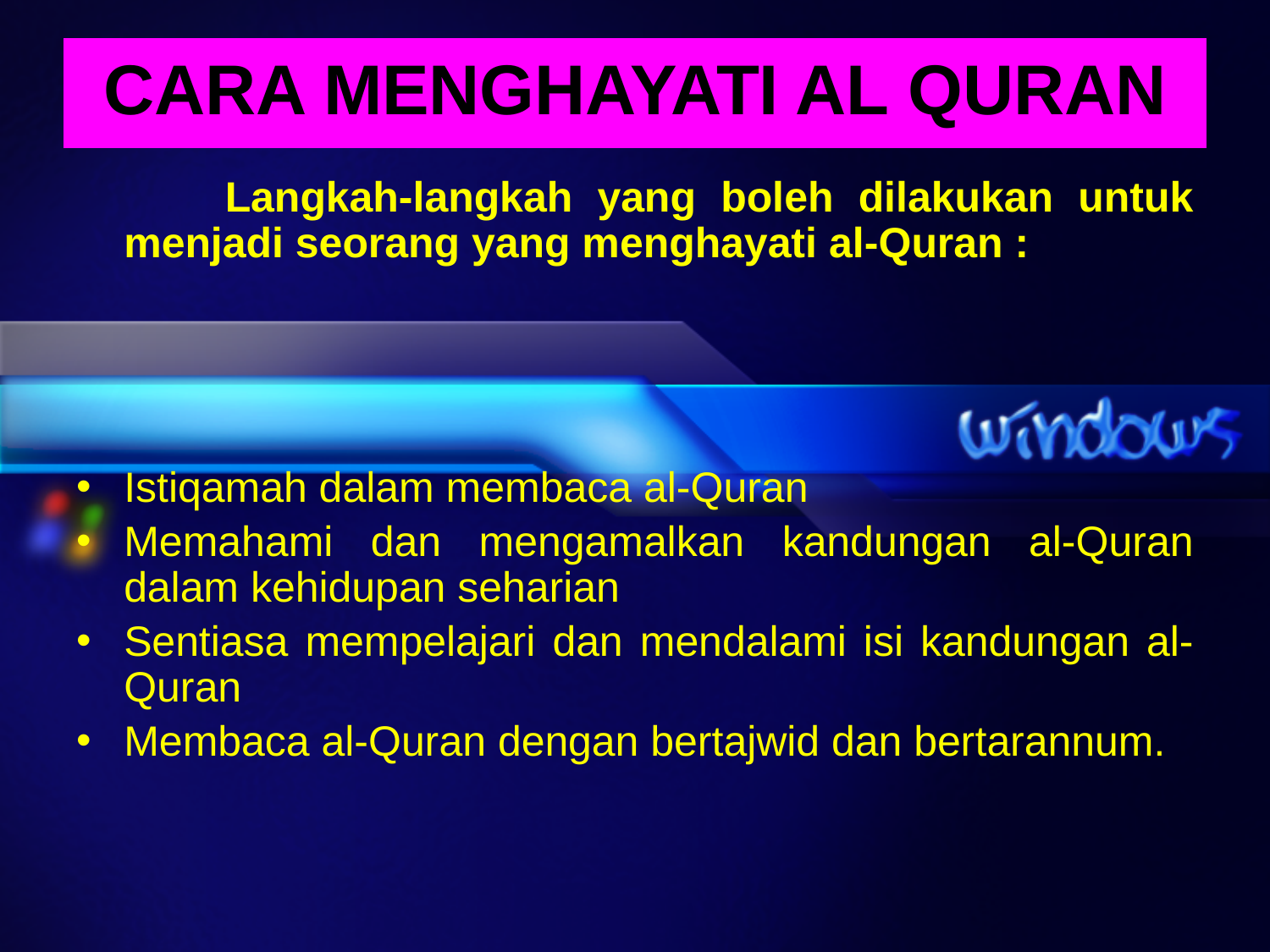

# CARA MENGHAYATI AL QURAN
      Langkah-langkah yang boleh dilakukan untuk menjadi seorang yang menghayati al-Quran :

Istiqamah dalam membaca al-Quran
Memahami dan mengamalkan kandungan al-Quran dalam kehidupan seharian
Sentiasa mempelajari dan mendalami isi kandungan al-Quran
Membaca al-Quran dengan bertajwid dan bertarannum.